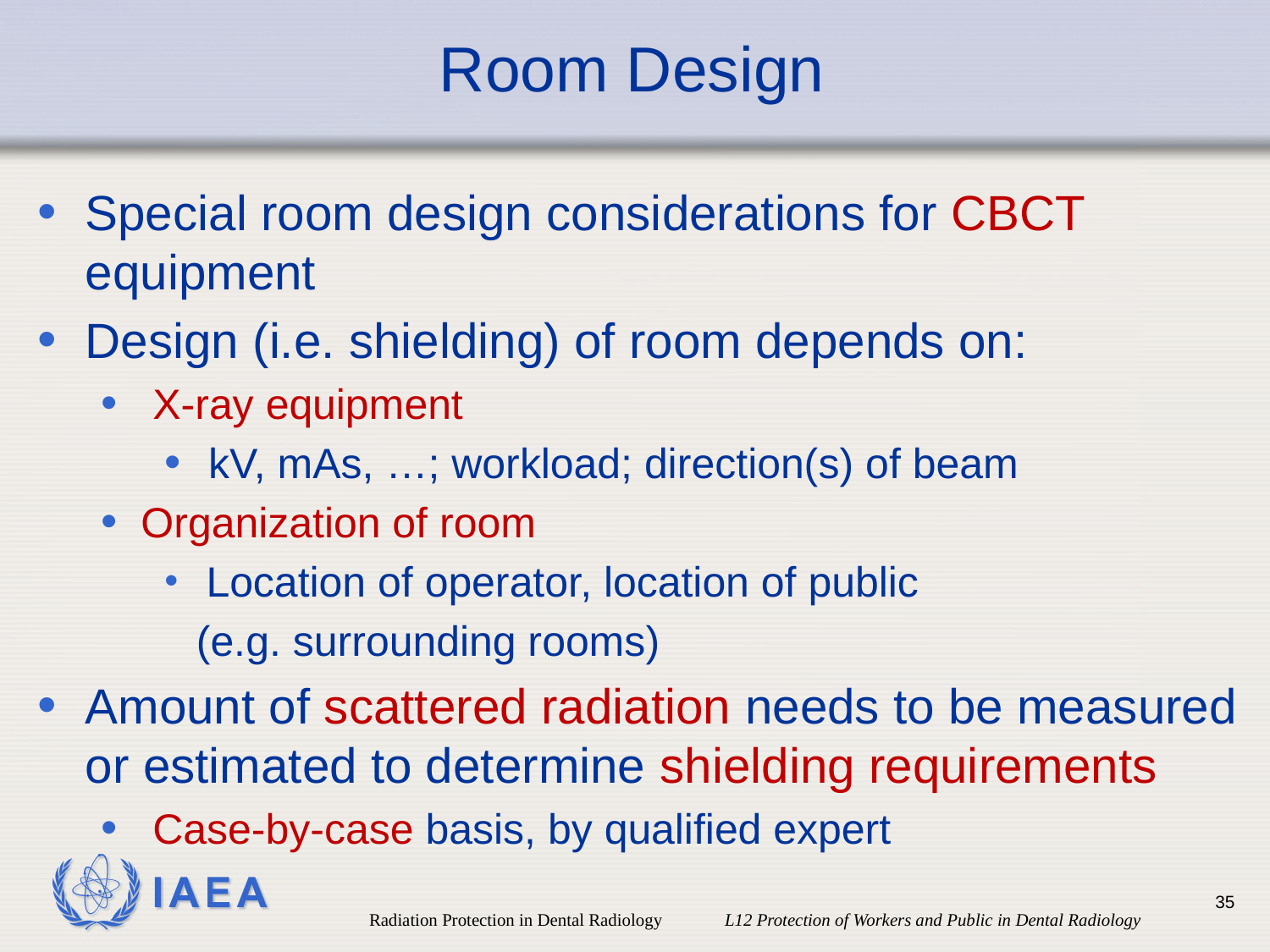

# Room Design
Special room design considerations for CBCT equipment
Design (i.e. shielding) of room depends on:
 X-ray equipment
 kV, mAs, …; workload; direction(s) of beam
Organization of room
 Location of operator, location of public
	(e.g. surrounding rooms)
Amount of scattered radiation needs to be measured or estimated to determine shielding requirements
 Case-by-case basis, by qualified expert

35
Radiation Protection in Dental Radiology              L12 Protection of Workers and Public in Dental Radiology